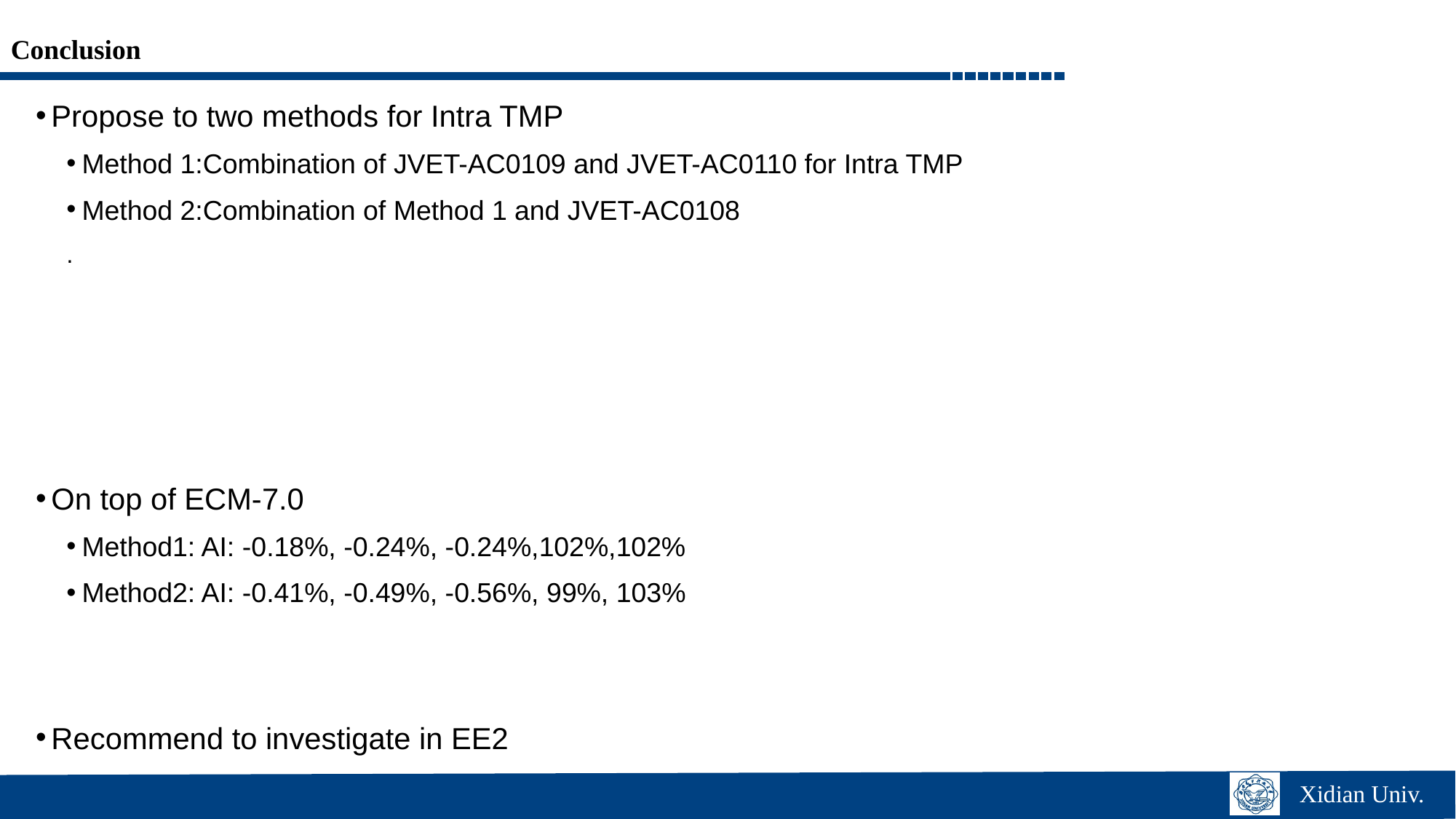

Conclusion
Propose to two methods for Intra TMP
Method 1:Combination of JVET-AC0109 and JVET-AC0110 for Intra TMP
Method 2:Combination of Method 1 and JVET-AC0108
.

On top of ECM-7.0
Method1: AI: -0.18%, -0.24%, -0.24%,102%,102%
Method2: AI: -0.41%, -0.49%, -0.56%, 99%, 103%

Recommend to investigate in EE2